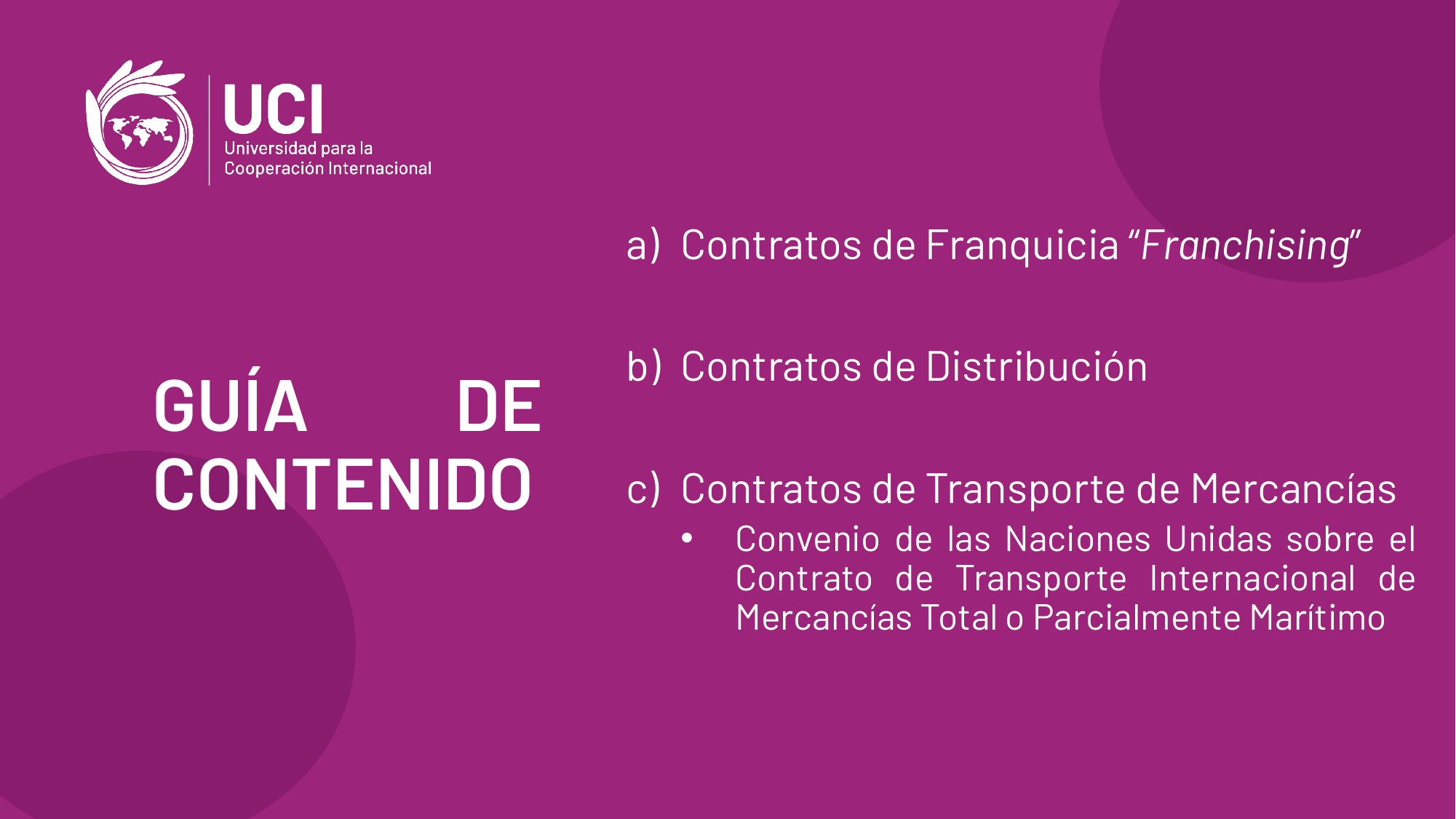

Contratos de Franquicia “Franchising”

Contratos de Distribución

Contratos de Transporte de Mercancías
Convenio de las Naciones Unidas sobre el Contrato de Transporte Internacional de Mercancías Total o Parcialmente Marítimo
GUÍA DE CONTENIDO